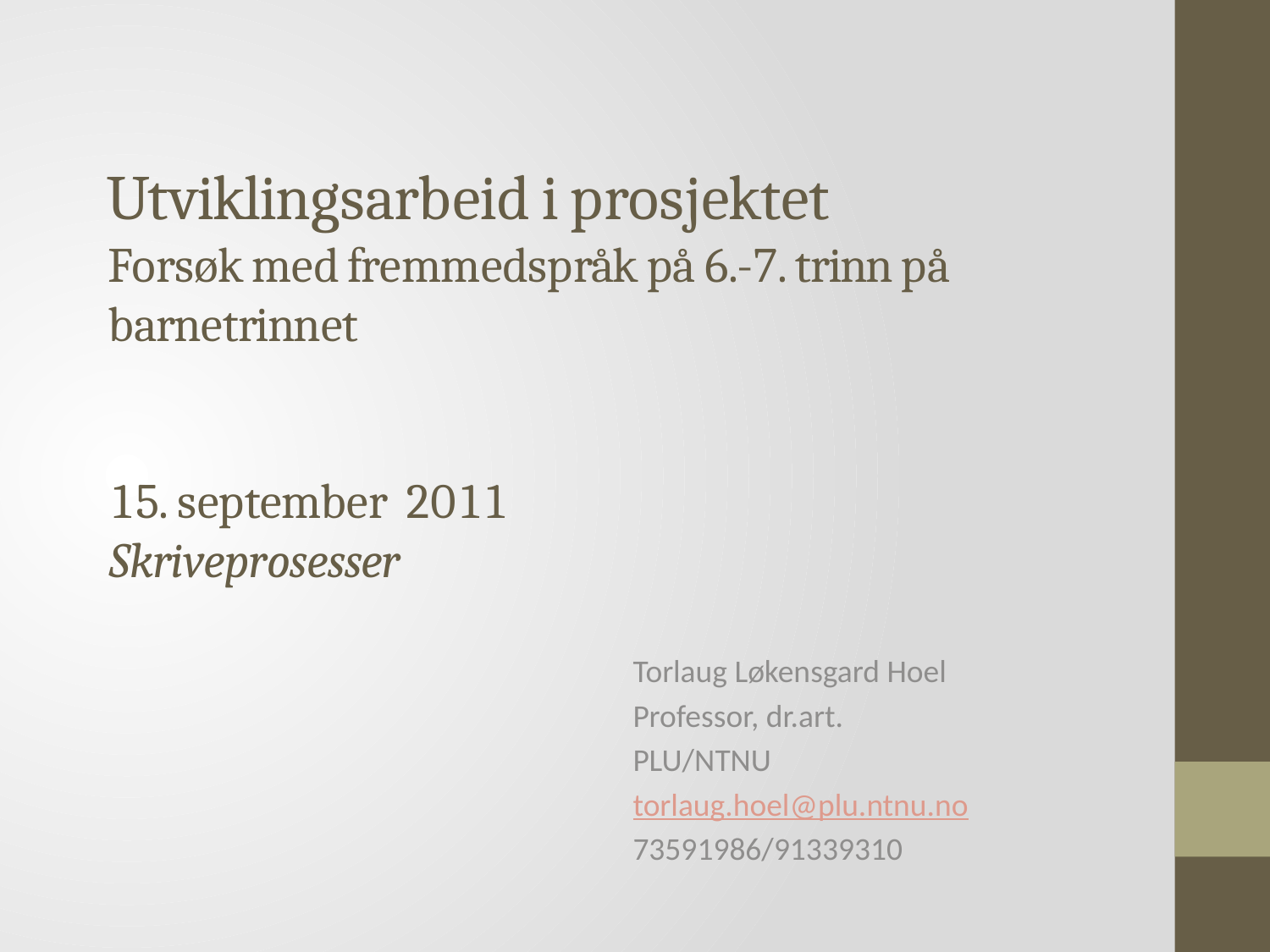

# Utviklingsarbeid i prosjektet Forsøk med fremmedspråk på 6.-7. trinn på barnetrinnet 15. september  2011 Skriveprosesser
Torlaug Løkensgard Hoel
Professor, dr.art.
PLU/NTNU
torlaug.hoel@plu.ntnu.no
73591986/91339310